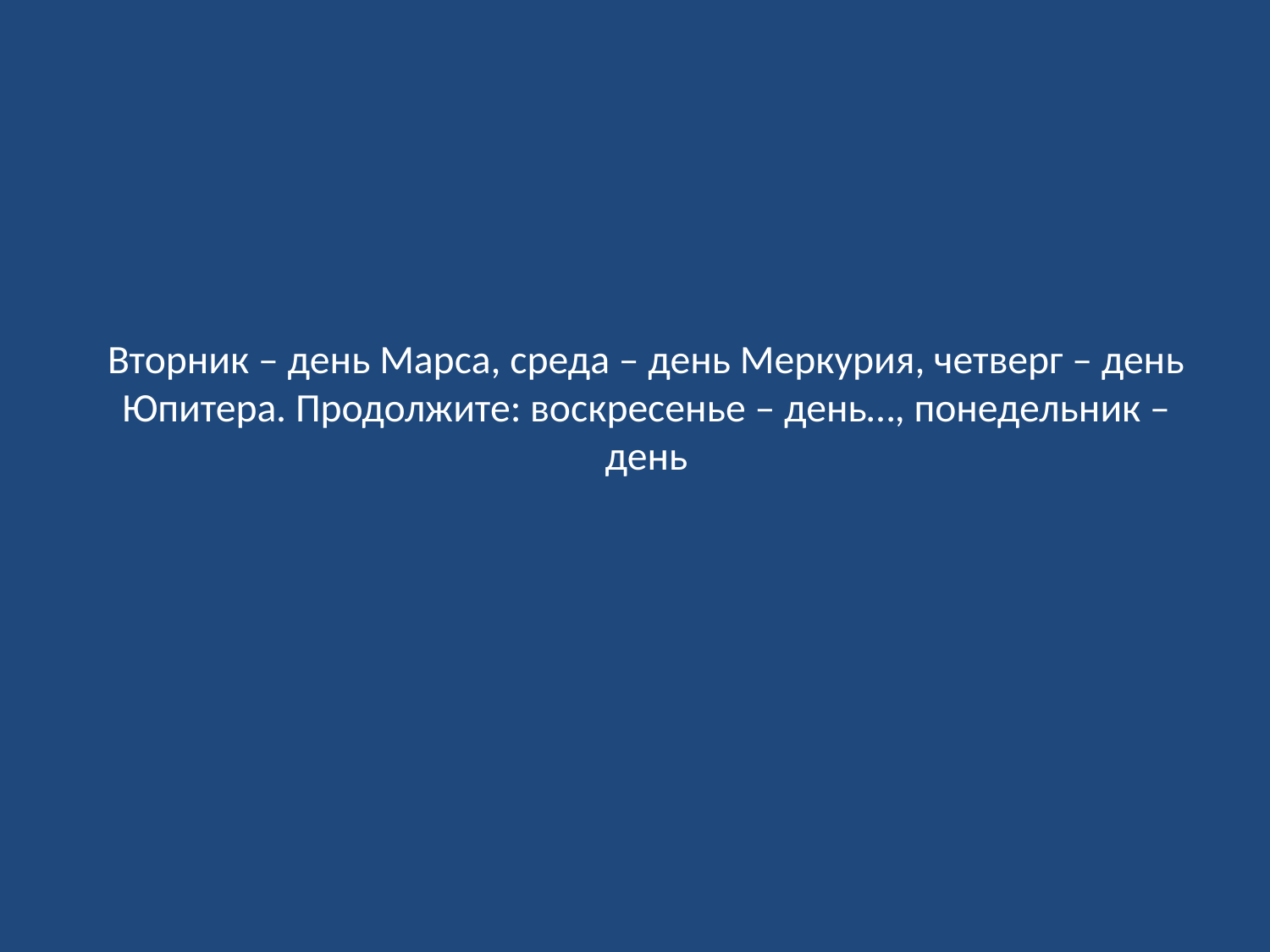

# Вторник – день Марса, среда – день Меркурия, четверг – день Юпитера. Продолжите: воскресенье – день…, понедельник – день